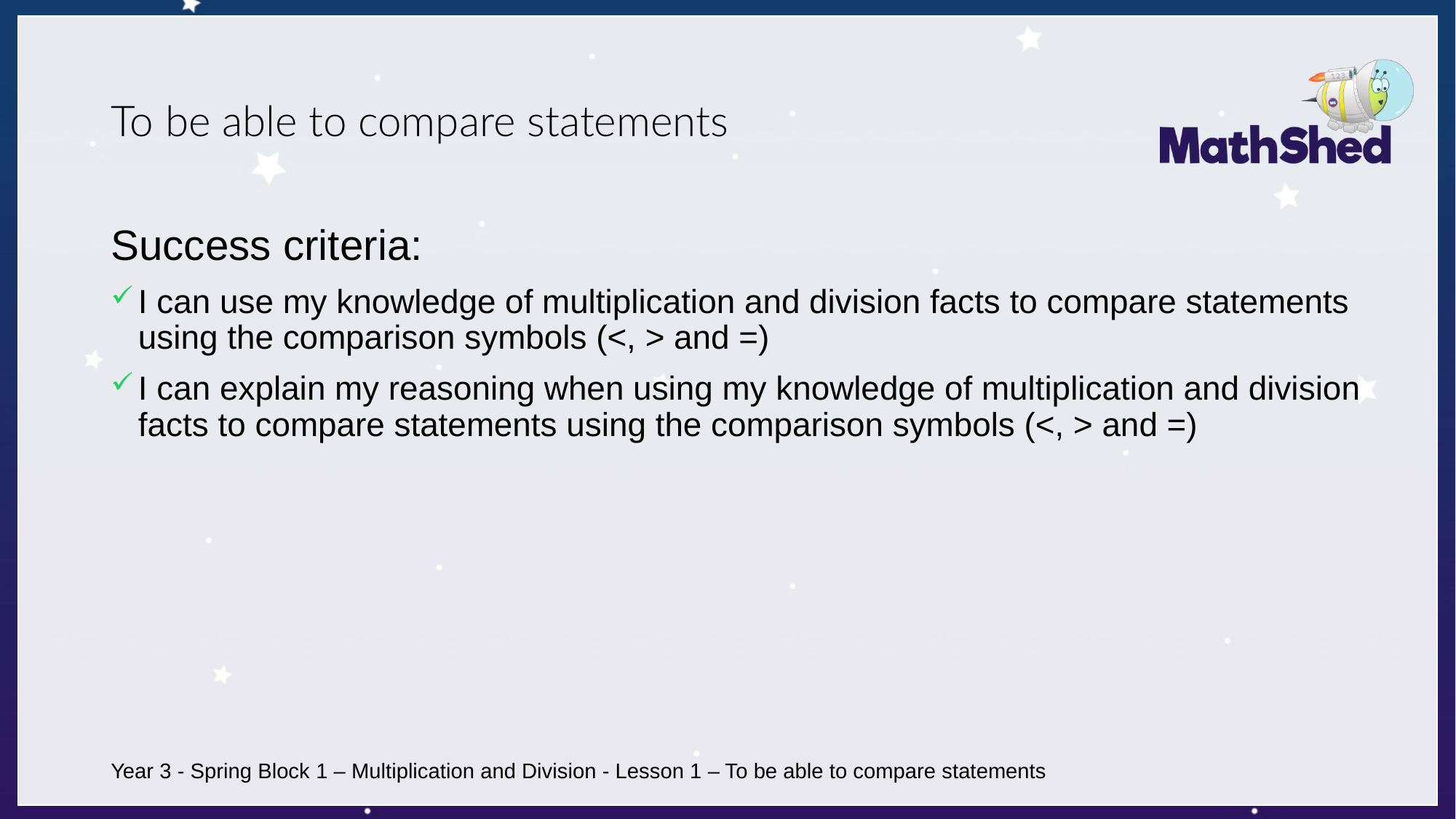

# To be able to compare statements
Success criteria:
I can use my knowledge of multiplication and division facts to compare statements using the comparison symbols (<, > and =)
I can explain my reasoning when using my knowledge of multiplication and division facts to compare statements using the comparison symbols (<, > and =)

Year 3 - Spring Block 1 – Multiplication and Division - Lesson 1 – To be able to compare statements